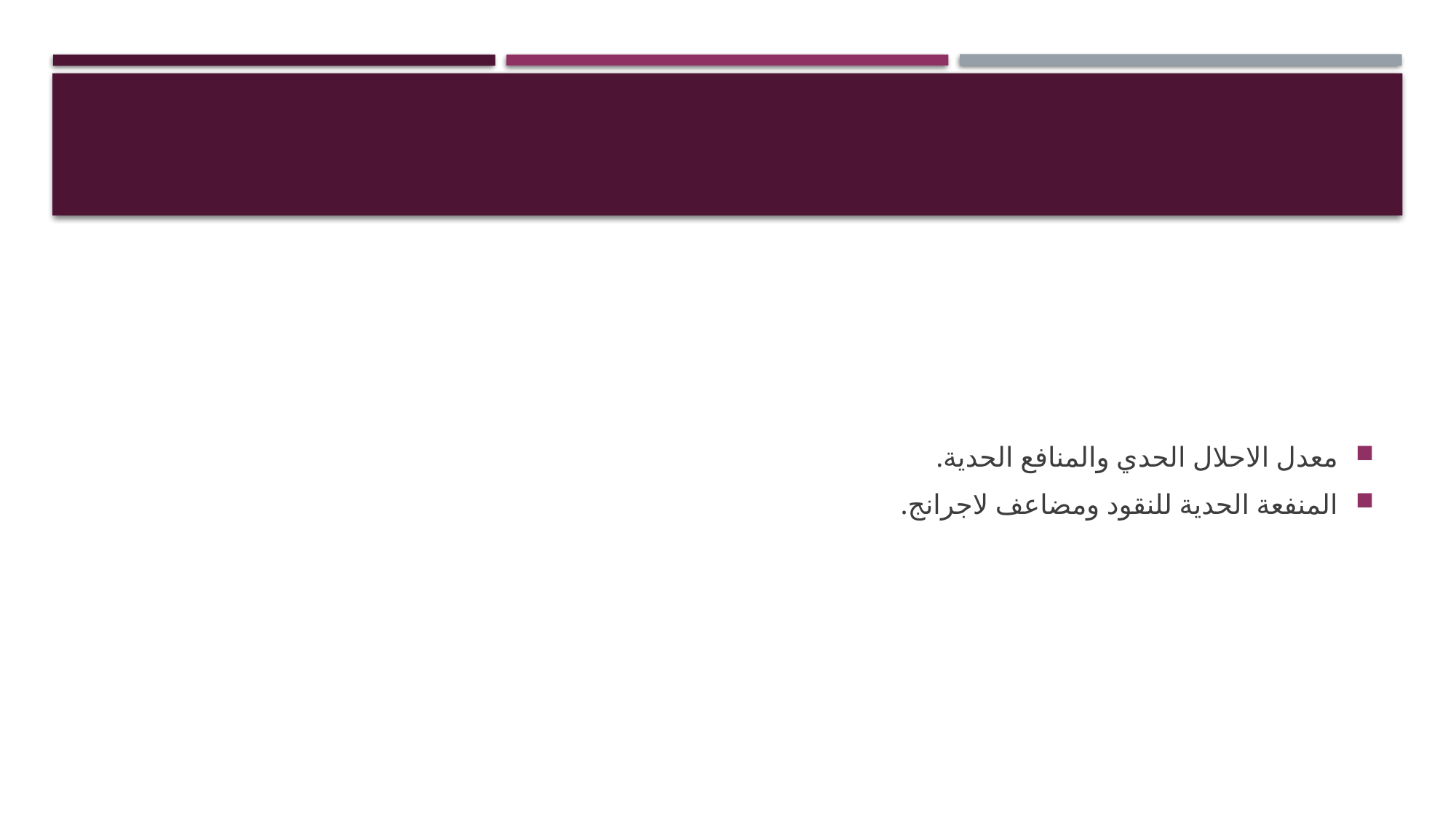

معدل الاحلال الحدي والمنافع الحدية.
المنفعة الحدية للنقود ومضاعف لاجرانج.